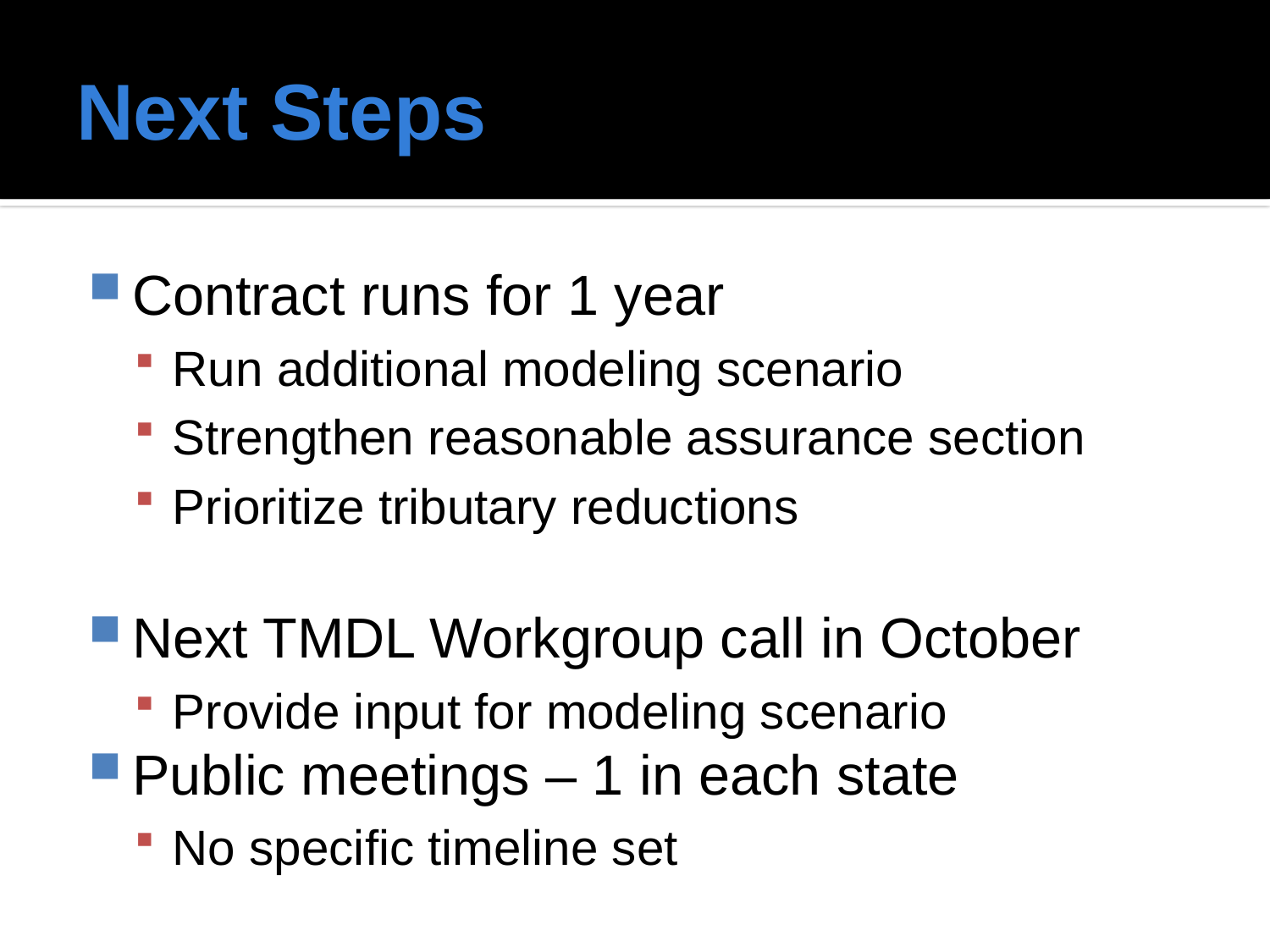

# Next Steps
Contract runs for 1 year
Run additional modeling scenario
Strengthen reasonable assurance section
Prioritize tributary reductions

Next TMDL Workgroup call in October
Provide input for modeling scenario
Public meetings – 1 in each state
No specific timeline set